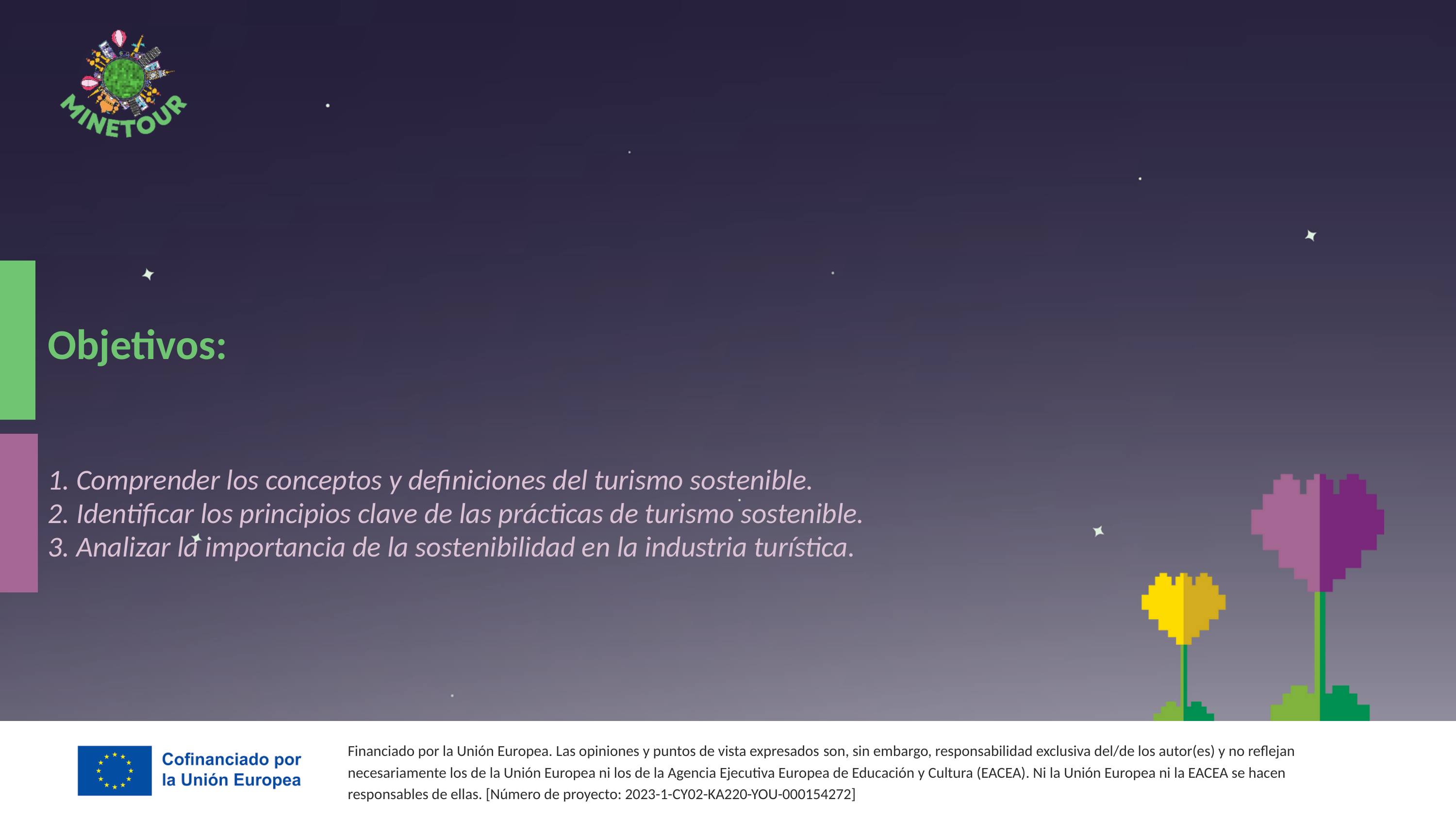

Objetivos:

1. Comprender los conceptos y definiciones del turismo sostenible.
2. Identificar los principios clave de las prácticas de turismo sostenible.
3. Analizar la importancia de la sostenibilidad en la industria turística.

Financiado por la Unión Europea. Las opiniones y puntos de vista expresados ​​son, sin embargo, responsabilidad exclusiva del/de los autor(es) y no reflejan necesariamente los de la Unión Europea ni los de la Agencia Ejecutiva Europea de Educación y Cultura (EACEA). Ni la Unión Europea ni la EACEA se hacen responsables de ellas. [Número de proyecto: 2023-1-CY02-KA220-YOU-000154272]